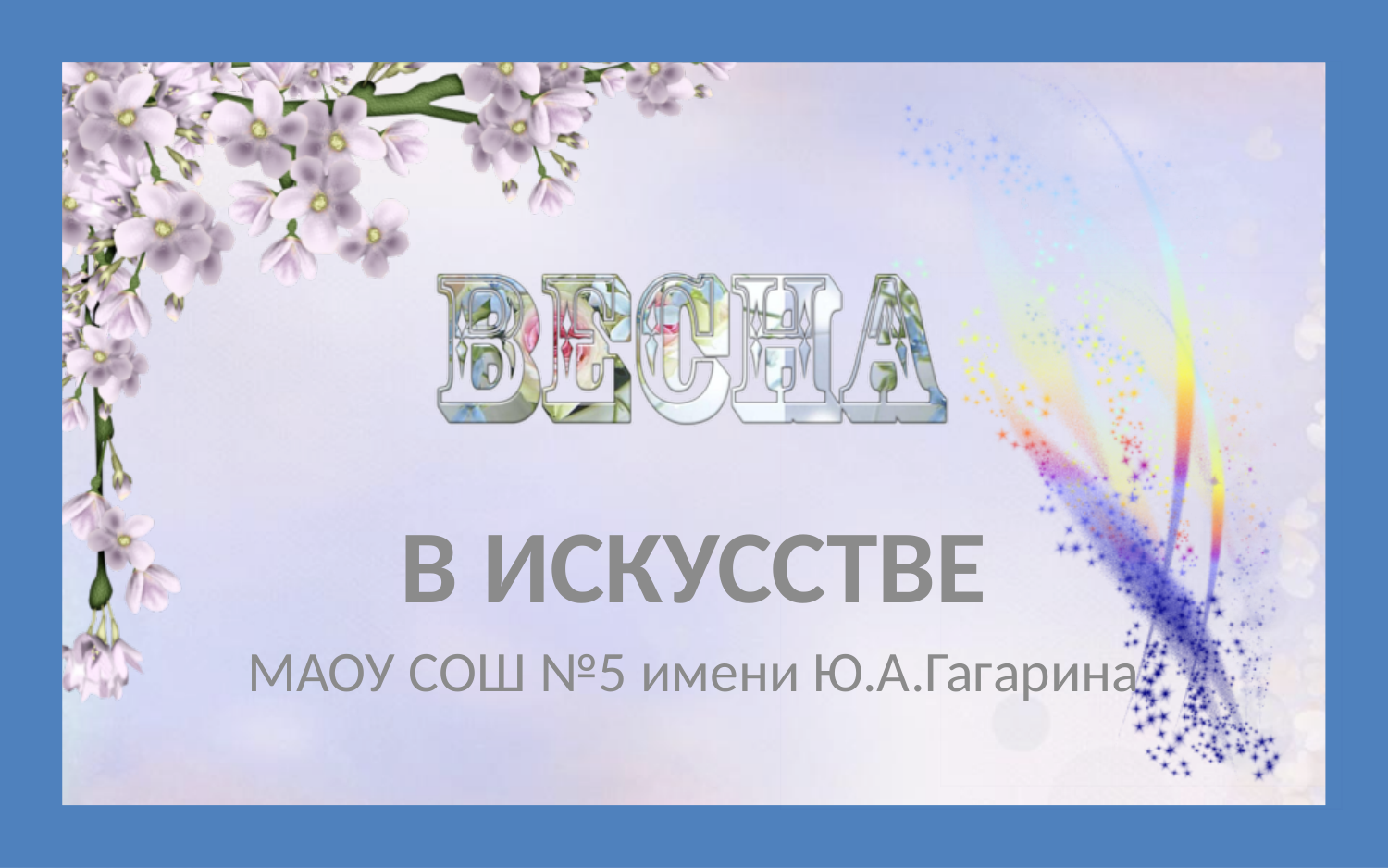

В искусстве
МАОУ СОШ №5 имени Ю.А.Гагарина